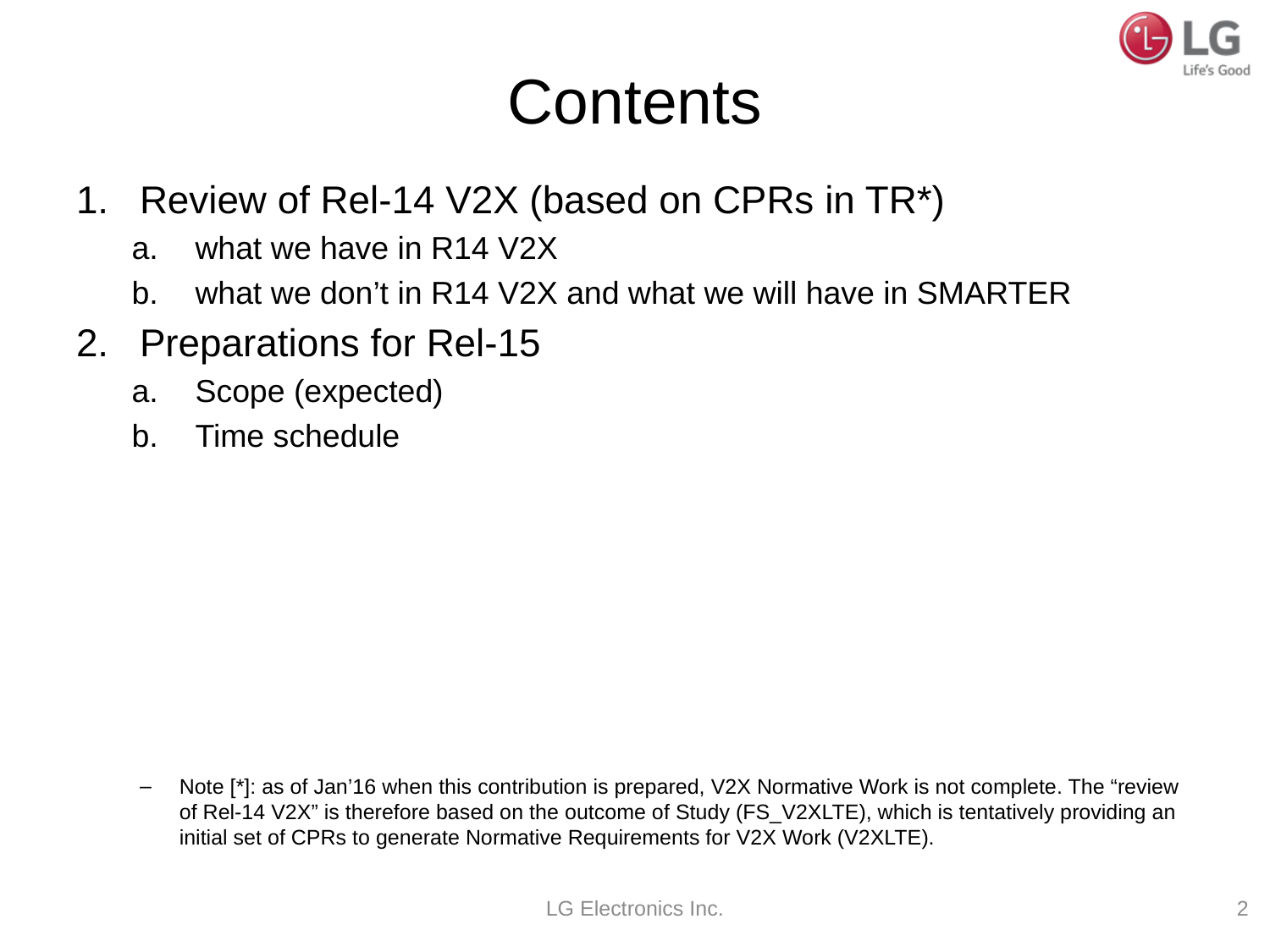

# Contents
Review of Rel-14 V2X (based on CPRs in TR*)
what we have in R14 V2X
what we don’t in R14 V2X and what we will have in SMARTER
Preparations for Rel-15
Scope (expected)
Time schedule

Note [*]: as of Jan’16 when this contribution is prepared, V2X Normative Work is not complete. The “review of Rel-14 V2X” is therefore based on the outcome of Study (FS_V2XLTE), which is tentatively providing an initial set of CPRs to generate Normative Requirements for V2X Work (V2XLTE).
LG Electronics Inc.
2